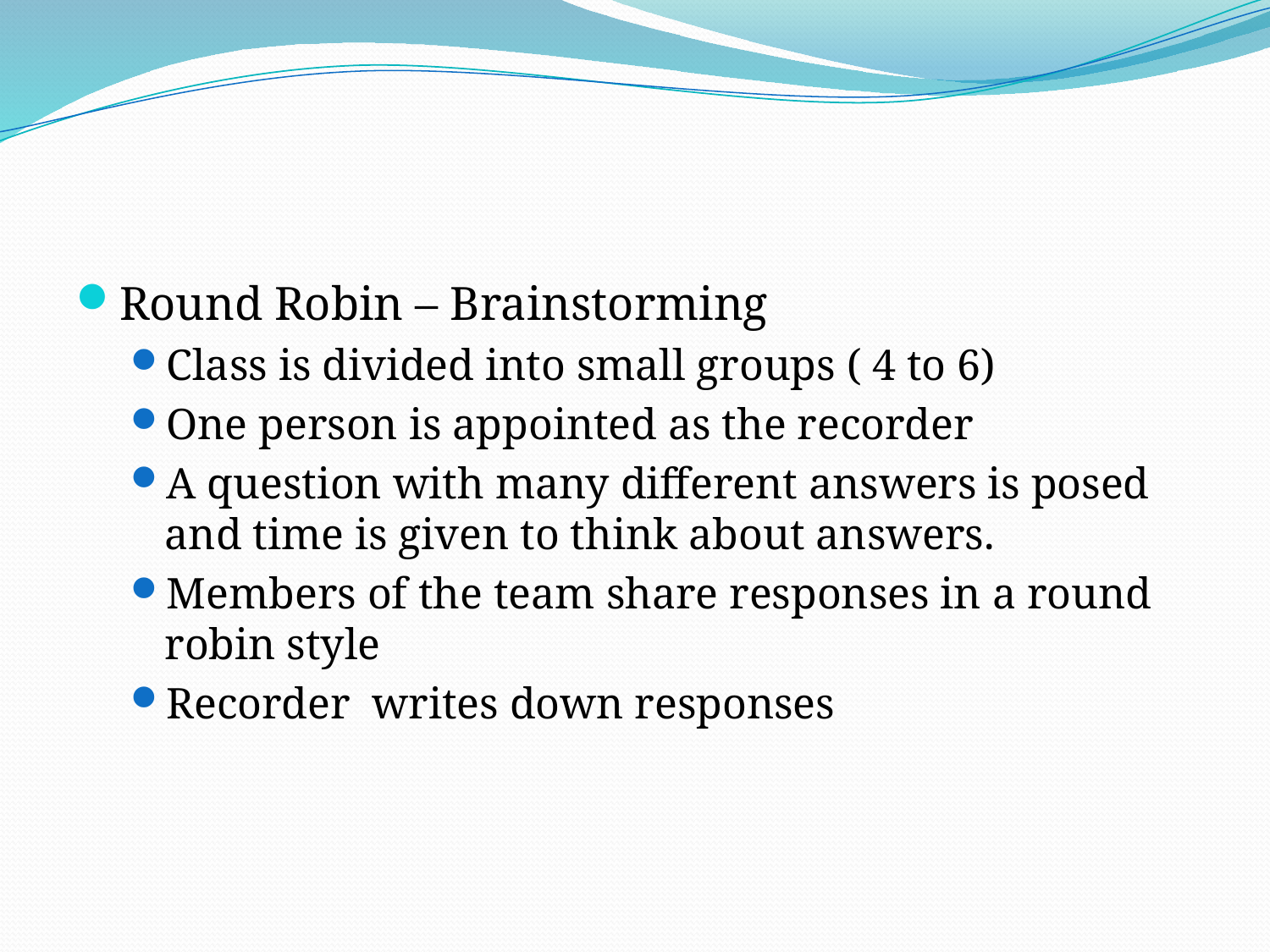

#
Round Robin – Brainstorming
Class is divided into small groups ( 4 to 6)
One person is appointed as the recorder
A question with many different answers is posed and time is given to think about answers.
Members of the team share responses in a round robin style
Recorder  writes down responses